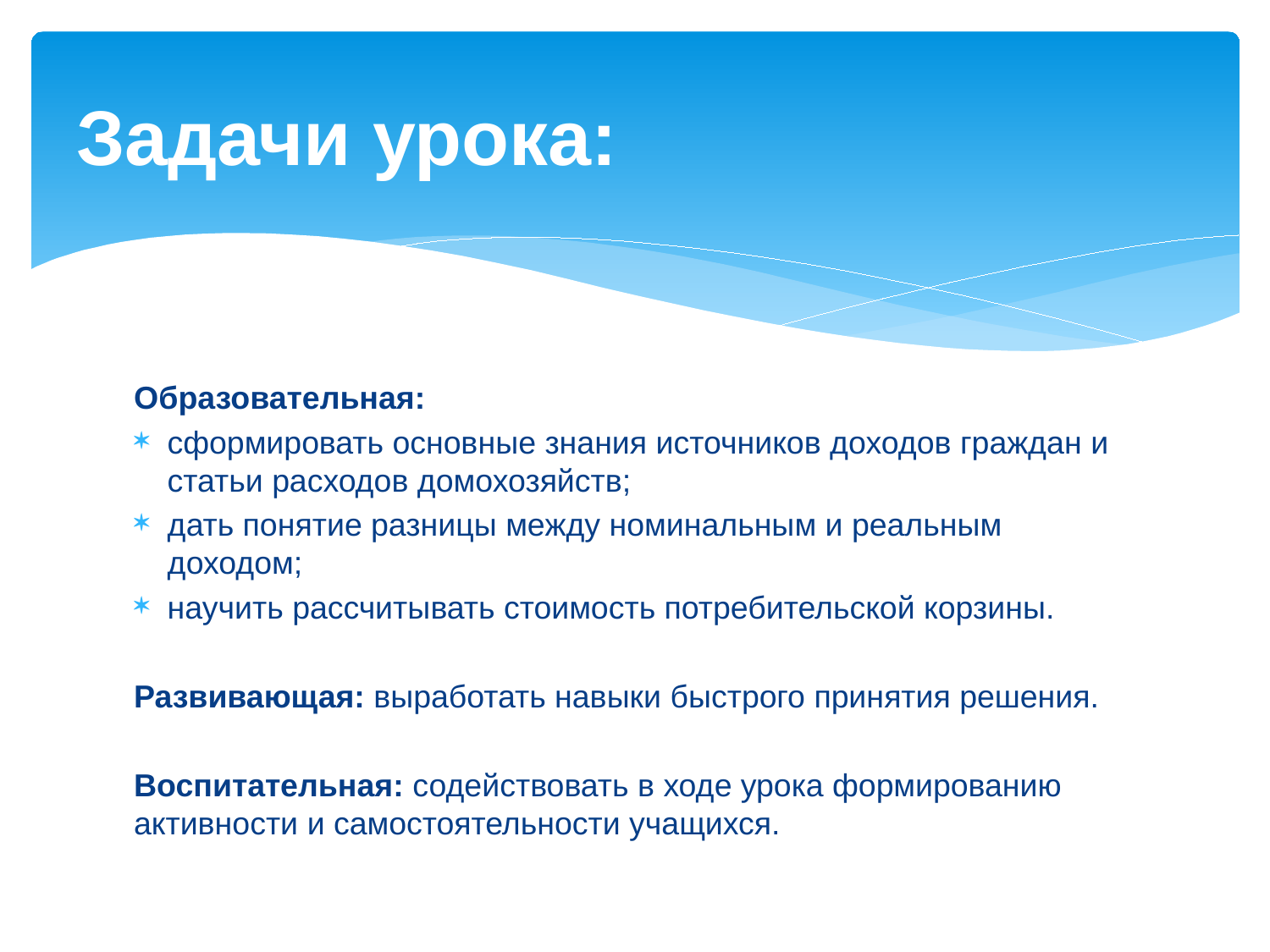

# Задачи урока:
Образовательная:
сформировать основные знания источников доходов граждан и статьи расходов домохозяйств;
дать понятие разницы между номинальным и реальным доходом;
научить рассчитывать стоимость потребительской корзины.

Развивающая: выработать навыки быстрого принятия решения.

Воспитательная: содействовать в ходе урока формированию активности и самостоятельности учащихся.